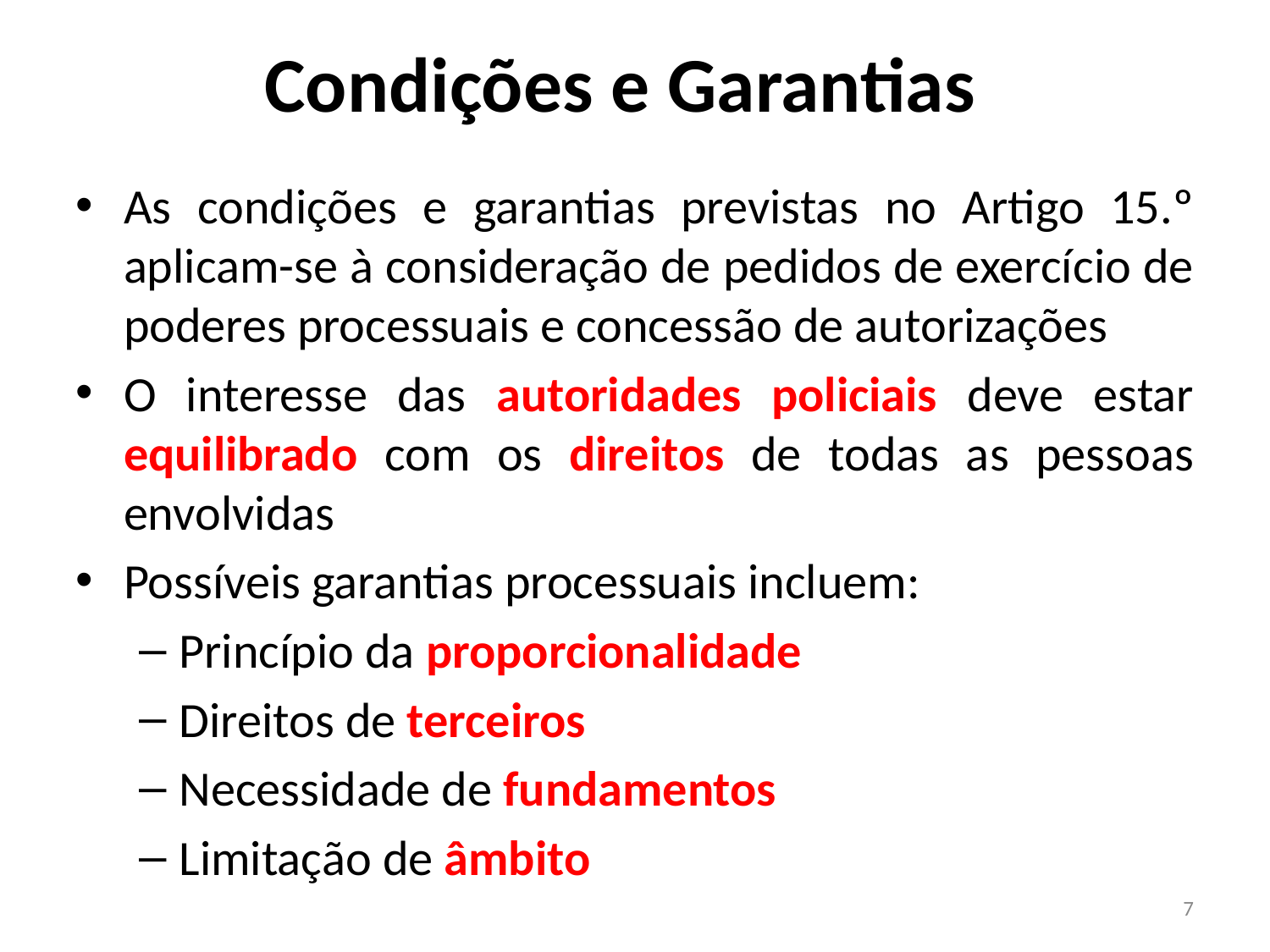

# Condições e Garantias
As condições e garantias previstas no Artigo 15.º aplicam-se à consideração de pedidos de exercício de poderes processuais e concessão de autorizações
O interesse das autoridades policiais deve estar equilibrado com os direitos de todas as pessoas envolvidas
Possíveis garantias processuais incluem:
Princípio da proporcionalidade
Direitos de terceiros
Necessidade de fundamentos
Limitação de âmbito
7